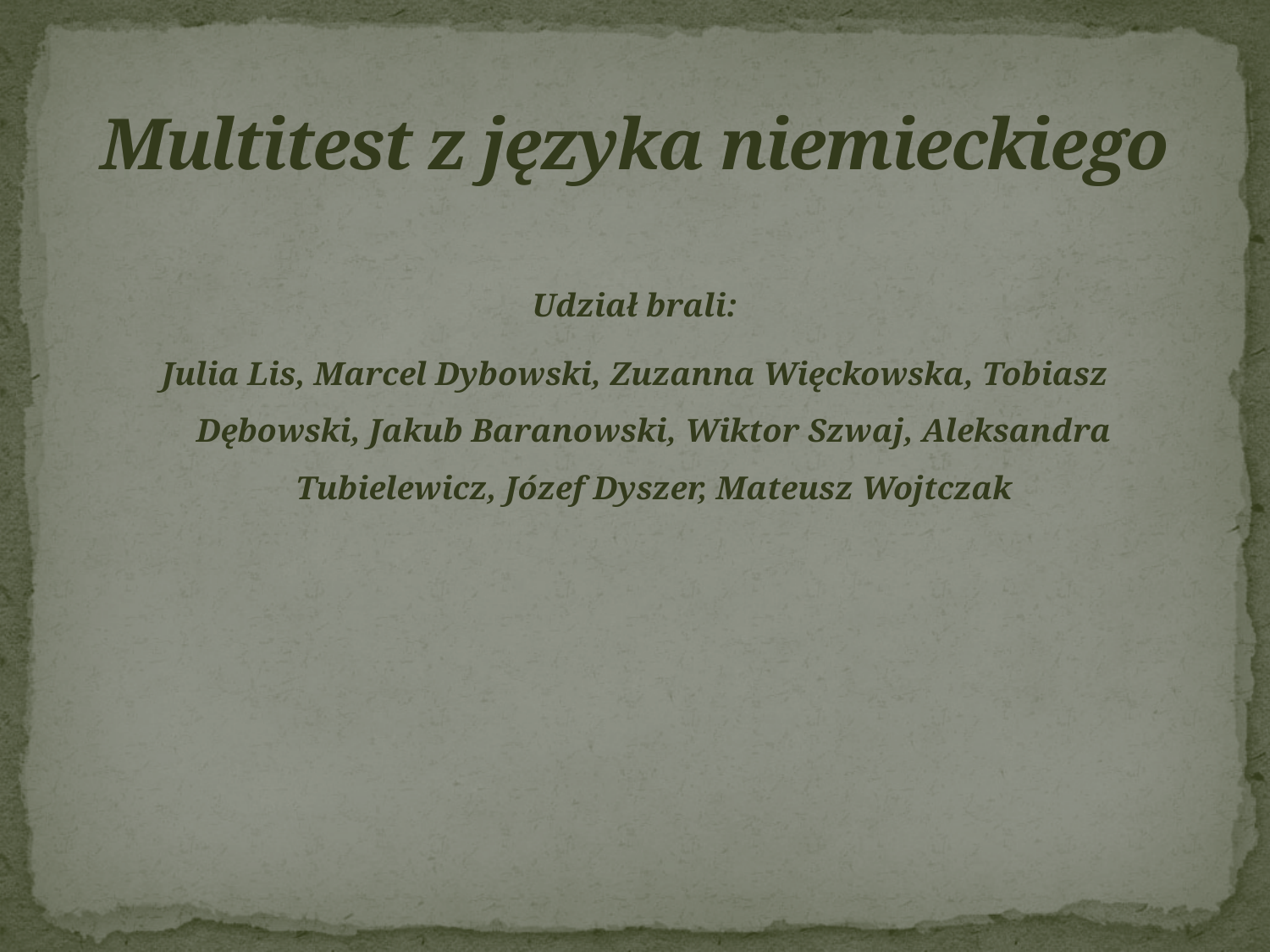

# Multitest z języka niemieckiego

Udział brali:
Julia Lis, Marcel Dybowski, Zuzanna Więckowska, Tobiasz Dębowski, Jakub Baranowski, Wiktor Szwaj, Aleksandra Tubielewicz, Józef Dyszer, Mateusz Wojtczak